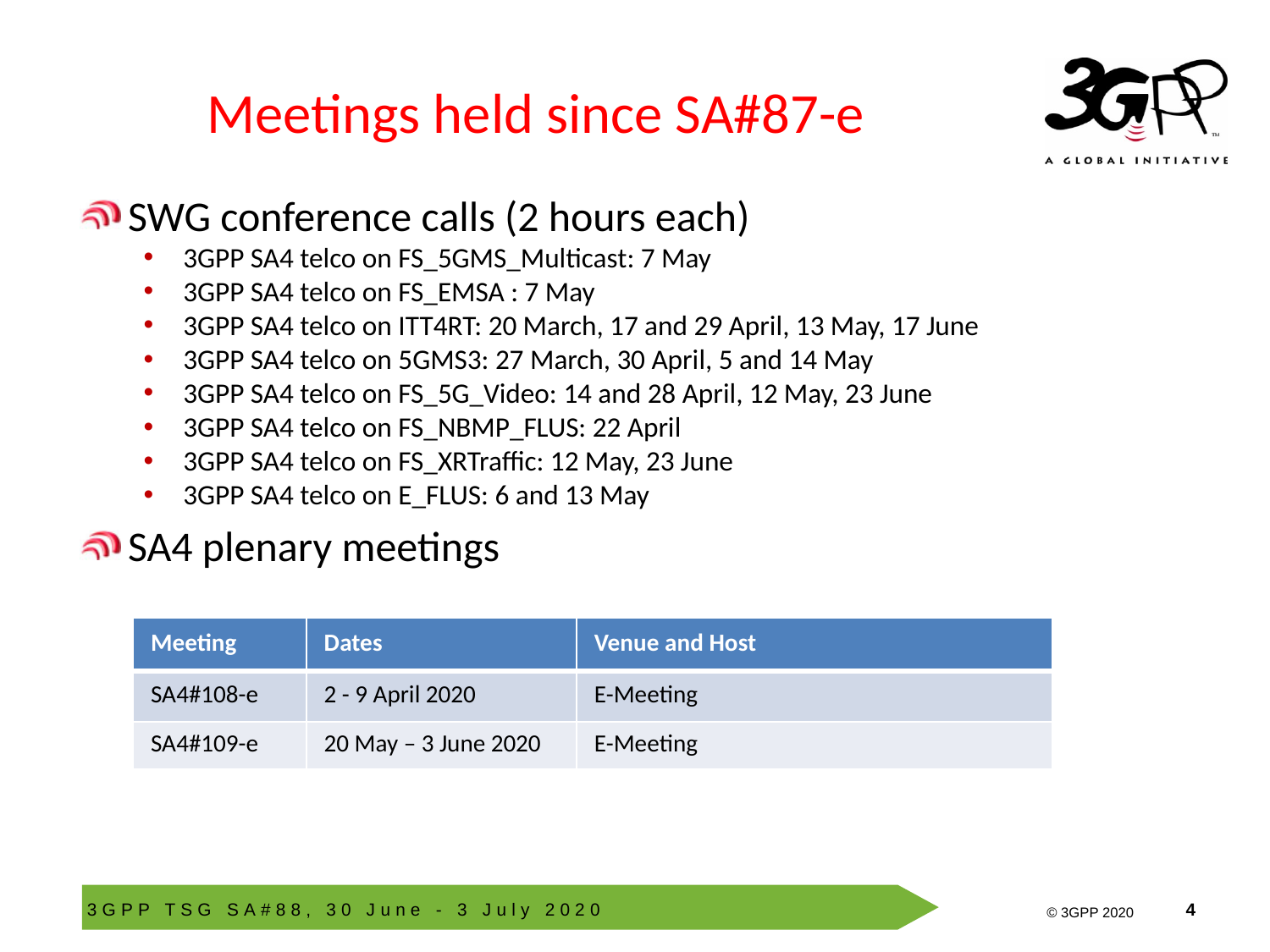

# Meetings held since SA#87-e
SWG conference calls (2 hours each)
3GPP SA4 telco on FS_5GMS_Multicast: 7 May
3GPP SA4 telco on FS_EMSA : 7 May
3GPP SA4 telco on ITT4RT: 20 March, 17 and 29 April, 13 May, 17 June
3GPP SA4 telco on 5GMS3: 27 March, 30 April, 5 and 14 May
3GPP SA4 telco on FS_5G_Video: 14 and 28 April, 12 May, 23 June
3GPP SA4 telco on FS_NBMP_FLUS: 22 April
3GPP SA4 telco on FS_XRTraffic: 12 May, 23 June
3GPP SA4 telco on E_FLUS: 6 and 13 May
SA4 plenary meetings

| Meeting | Dates | Venue and Host |
| --- | --- | --- |
| SA4#108-e | 2 - 9 April 2020 | E-Meeting |
| SA4#109-e | 20 May – 3 June 2020 | E-Meeting |